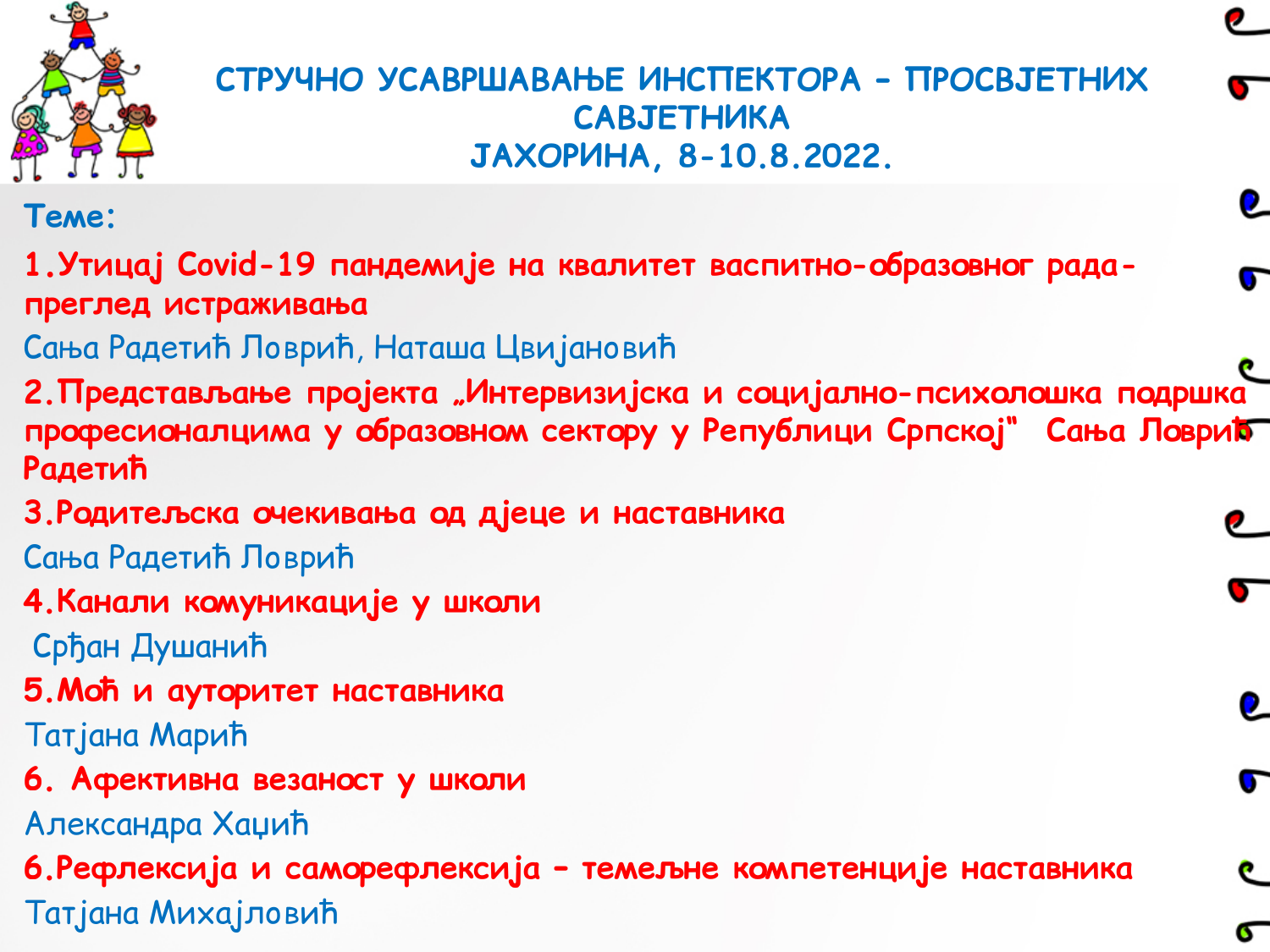

СТРУЧНО УСАВРШАВАЊЕ ИНСПЕКТОРА – ПРОСВЈЕТНИХ САВЈЕТНИКА
ЈАХОРИНА, 8-10.8.2022.
Теме:
1.Утицај Covid-19 пандемије на квалитет васпитно-образовног рада- преглед истраживања
Сања Радетић Ловрић, Наташа Цвијановић
2.Представљање пројекта „Интервизијска и социјално-психолошка подршка професионалцима у образовном сектору у Републици Српској“  Сања Ловрић Радетић
3.Родитељска очекивања од дјеце и наставника
Сања Радетић Ловрић
4.Канали комуникације у школи
 Срђан Душанић
5.Моћ и ауторитет наставника
Татјана Марић
6. Афективна везаност у школи
Александра Хаџић
6.Рефлексија и саморефлексија – темељне компетенције наставника
Татјана Михајловић